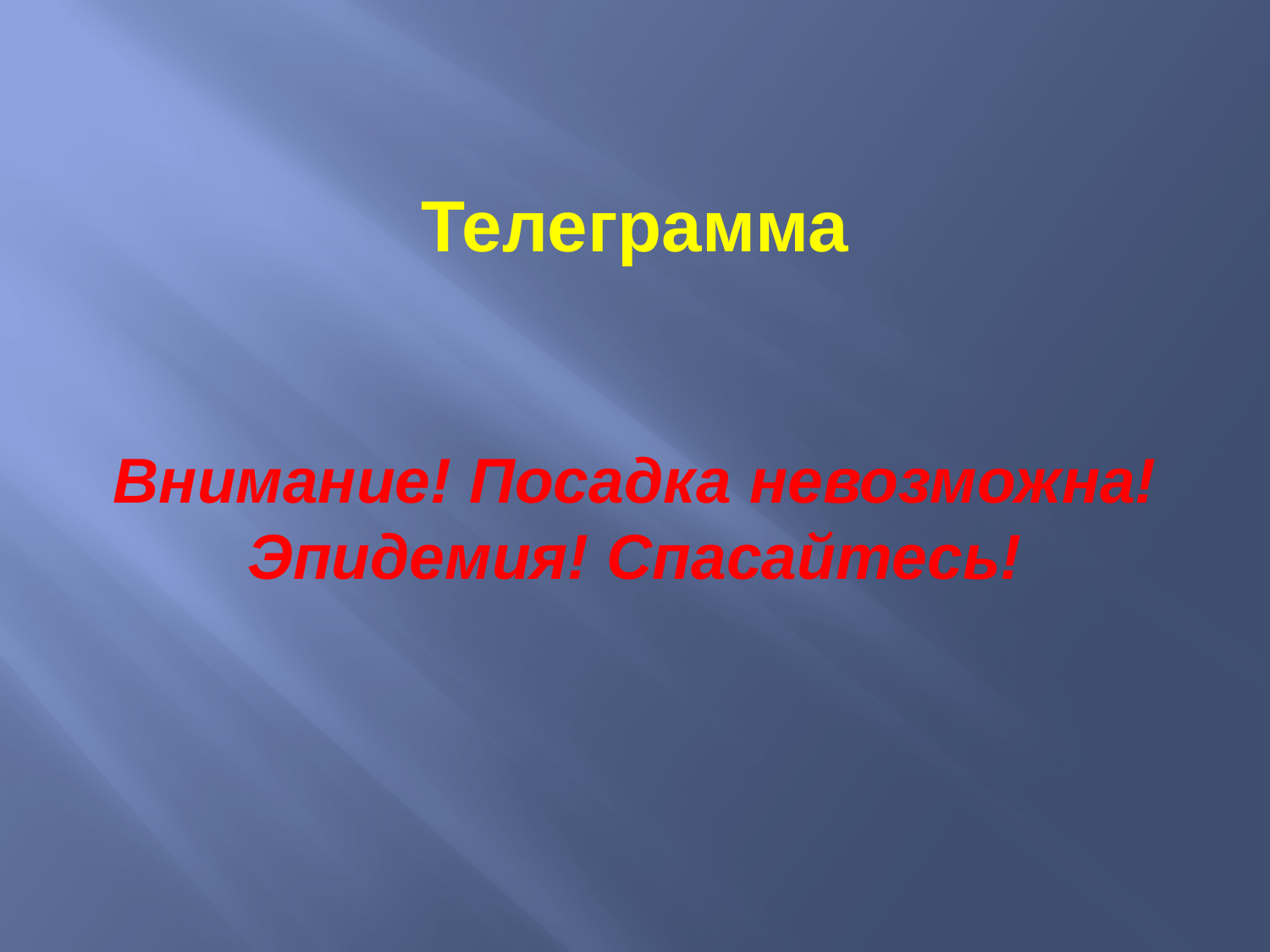

# Телеграмма Внимание! Посадка невозможна! Эпидемия! Спасайтесь!